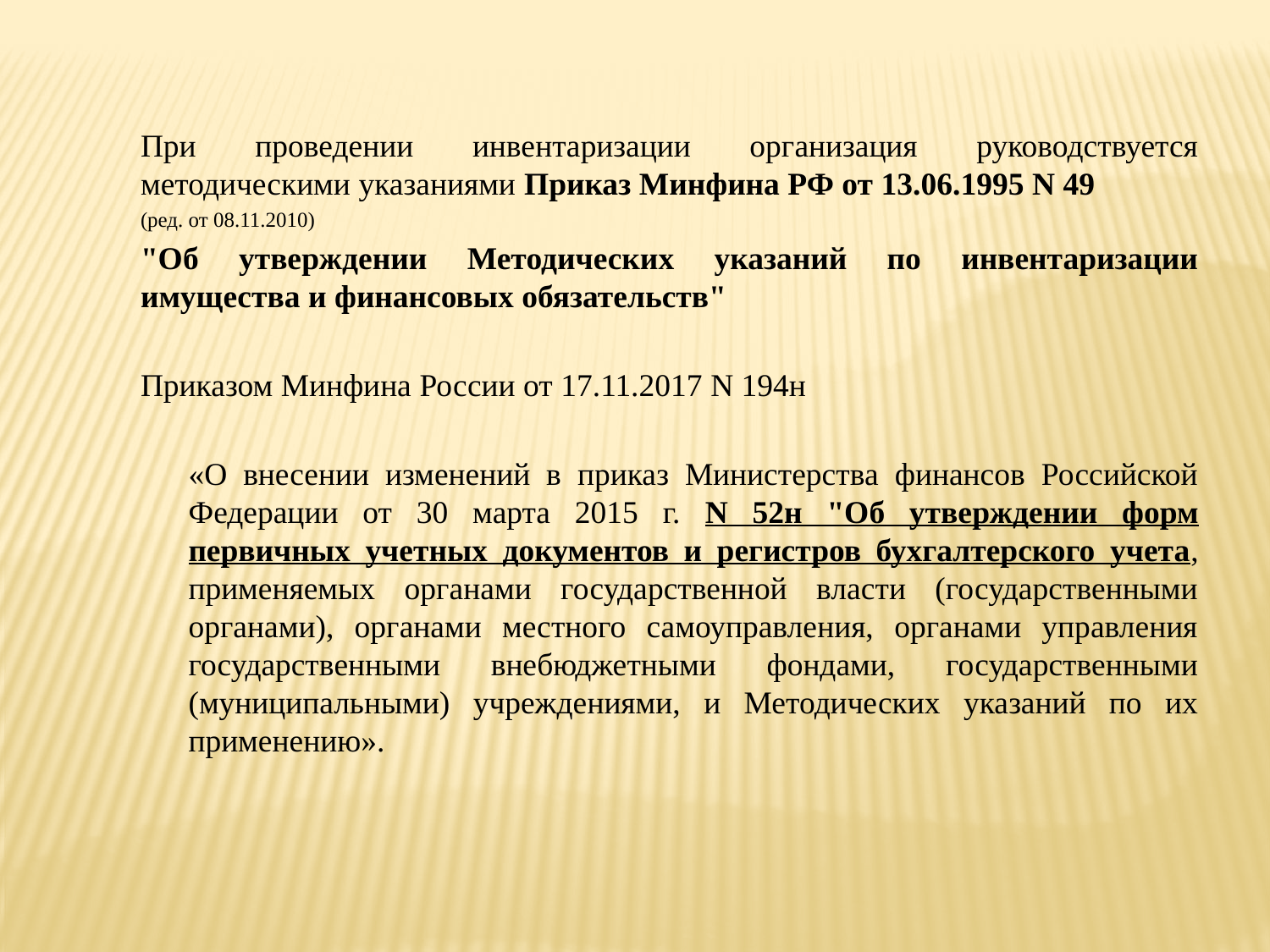

При проведении инвентаризации организация руководствуется методическими указаниями Приказ Минфина РФ от 13.06.1995 N 49
(ред. от 08.11.2010)
"Об утверждении Методических указаний по инвентаризации имущества и финансовых обязательств"

Приказом Минфина России от 17.11.2017 N 194н

	«О внесении изменений в приказ Министерства финансов Российской Федерации от 30 марта 2015 г. N 52н "Об утверждении форм первичных учетных документов и регистров бухгалтерского учета, применяемых органами государственной власти (государственными органами), органами местного самоуправления, органами управления государственными внебюджетными фондами, государственными (муниципальными) учреждениями, и Методических указаний по их применению».